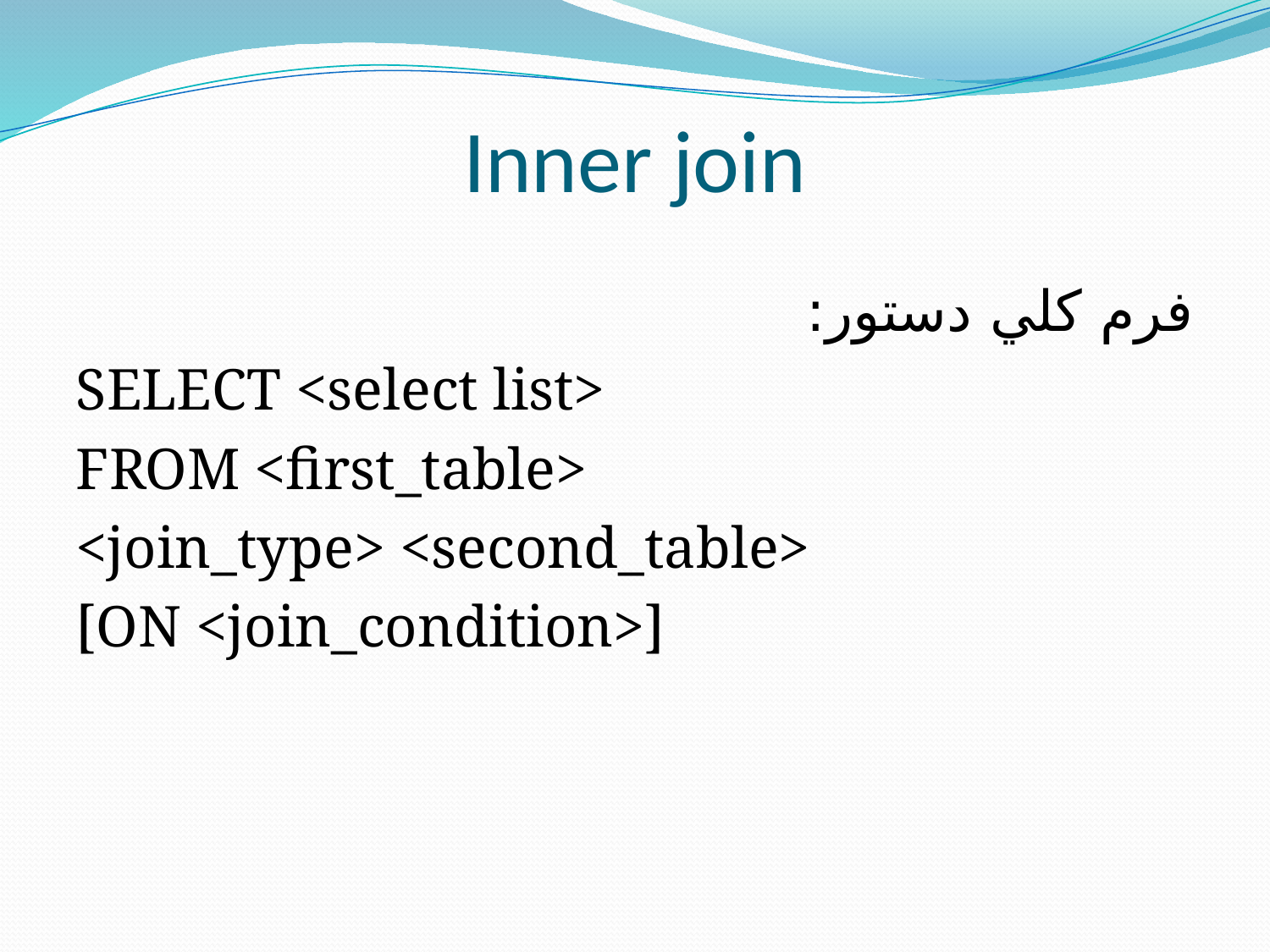

# Inner join
فرم کلي دستور:
SELECT <select list>
FROM <first_table>
<join_type> <second_table>
[ON <join_condition>]